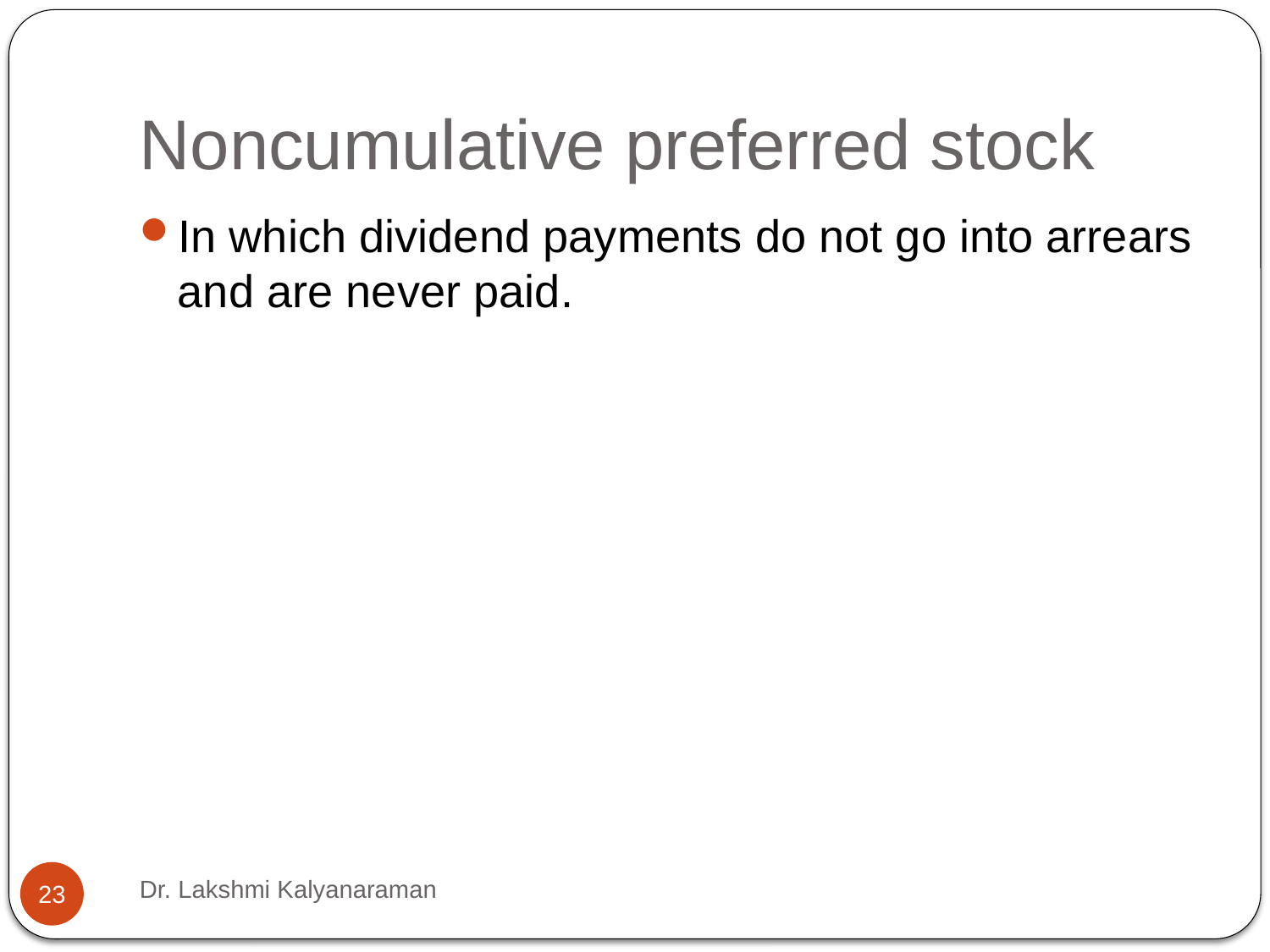

# Noncumulative preferred stock
In which dividend payments do not go into arrears and are never paid.
Dr. Lakshmi Kalyanaraman
23